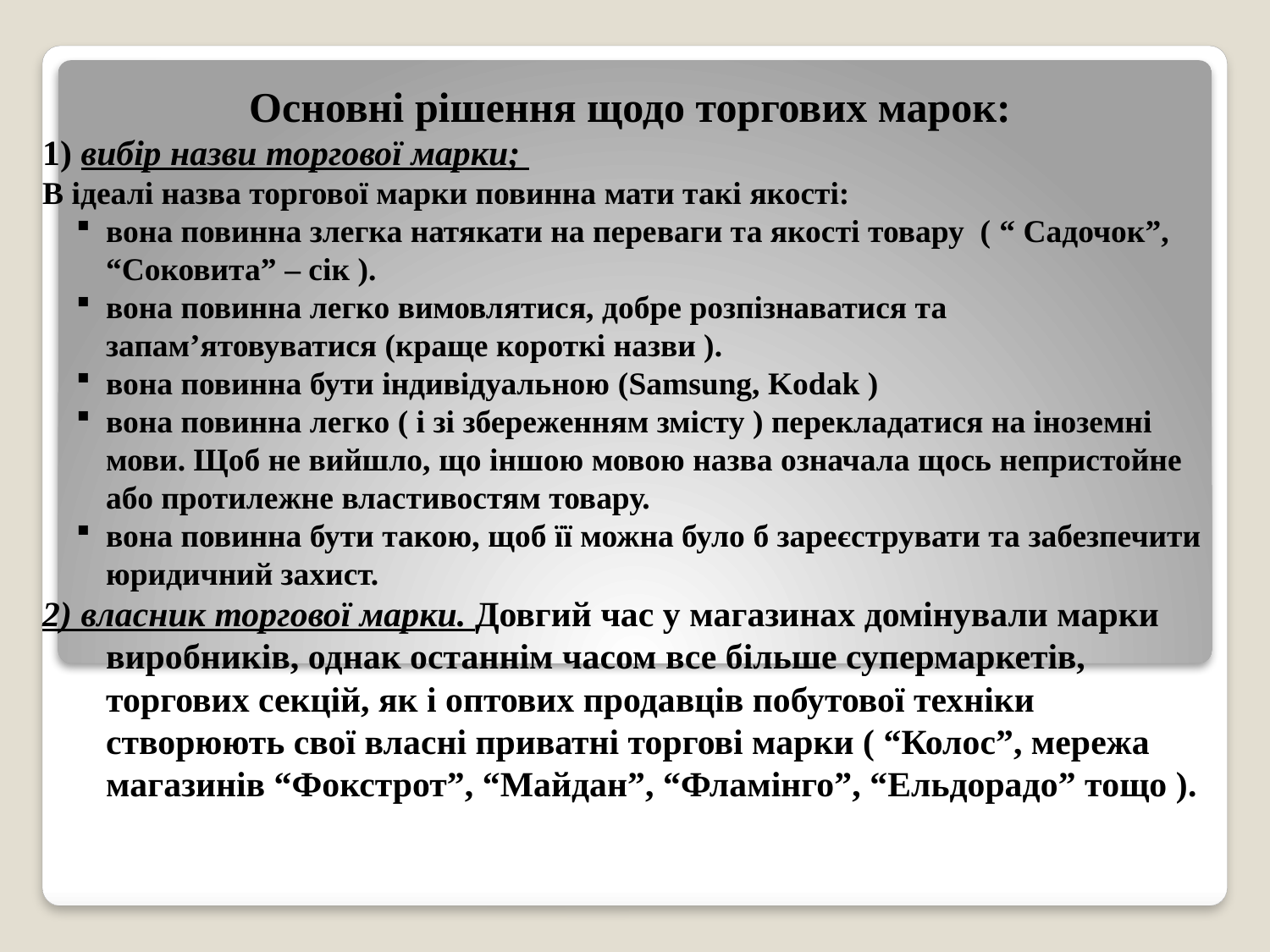

Основні рішення щодо торгових марок:
1) вибір назви торгової марки;
В ідеалі назва торгової марки повинна мати такі якості:
вона повинна злегка натякати на переваги та якості товару  ( “ Садочок”,  “Соковита” – сік ).
вона повинна легко вимовлятися, добре розпізнаватися та запам’ятовуватися (краще короткі назви ).
вона повинна бути індивідуальною (Samsung, Kodak )
вона повинна легко ( і зі збереженням змісту ) перекладатися на іноземні мови. Щоб не вийшло, що іншою мовою назва означала щось непристойне або протилежне властивостям товару.
вона повинна бути такою, щоб її можна було б зареєструвати та забезпечити юридичний захист.
2) власник торгової марки. Довгий час у магазинах домінували марки виробників, однак останнім часом все більше супермаркетів, торгових секцій, як і оптових продавців побутової техніки створюють свої власні приватні торгові марки ( “Колос”, мережа магазинів “Фокстрот”, “Майдан”, “Фламінго”, “Ельдорадо” тощо ).